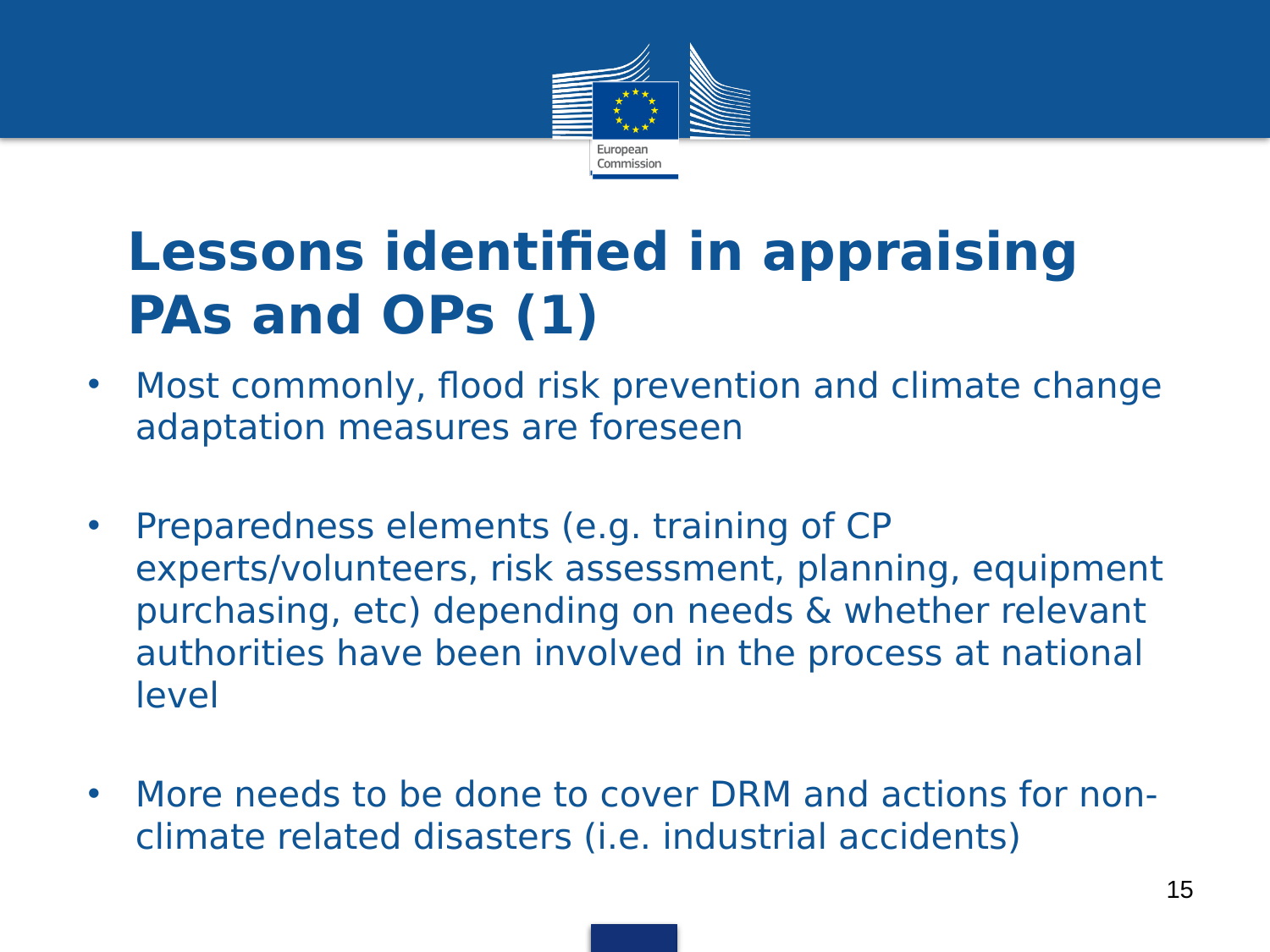

# Lessons identified in appraising PAs and OPs (1)
Most commonly, flood risk prevention and climate change adaptation measures are foreseen

Preparedness elements (e.g. training of CP experts/volunteers, risk assessment, planning, equipment purchasing, etc) depending on needs & whether relevant authorities have been involved in the process at national level

More needs to be done to cover DRM and actions for non-climate related disasters (i.e. industrial accidents)

15